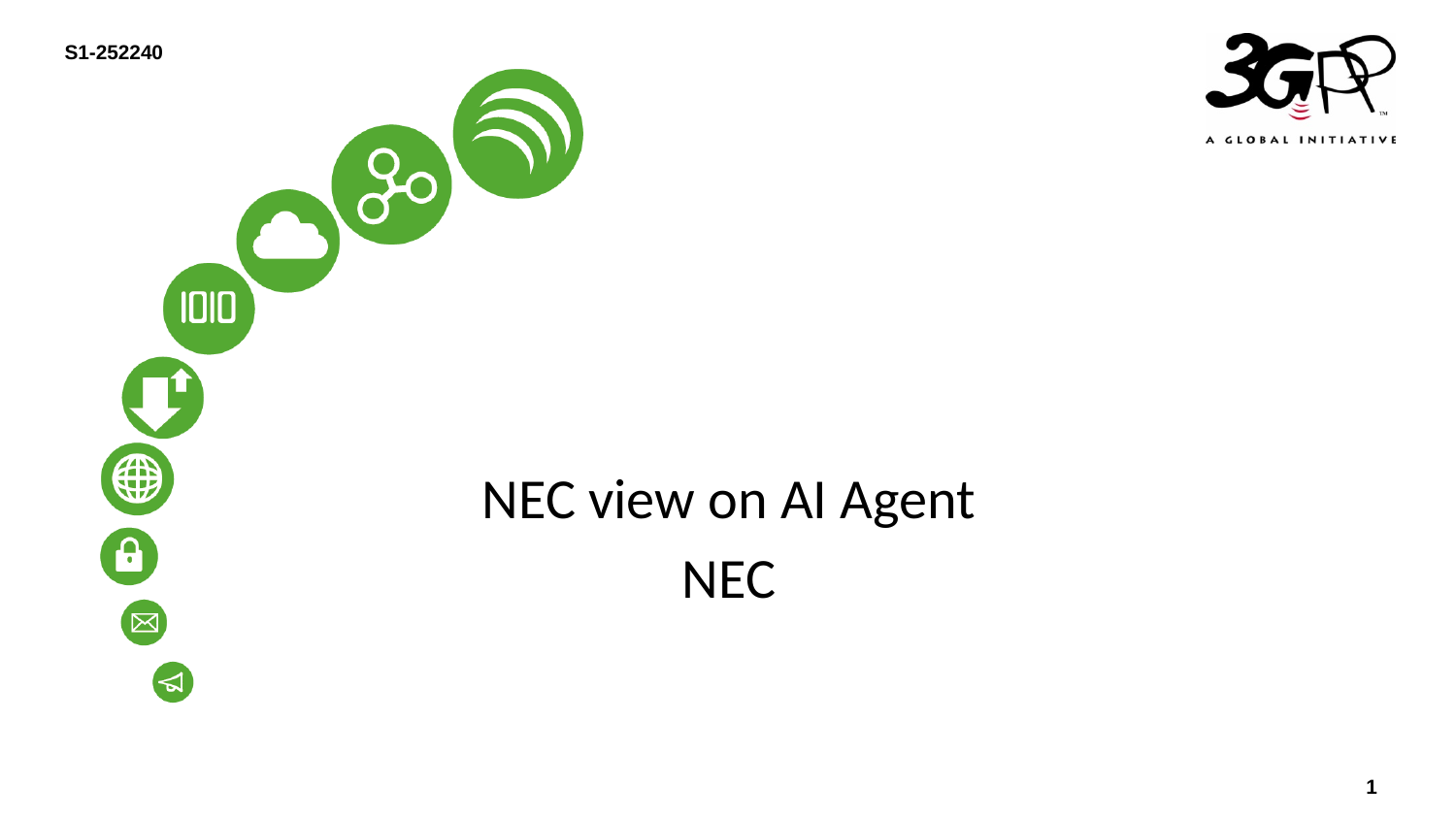

S1-252240
NEC view on AI Agent
NEC